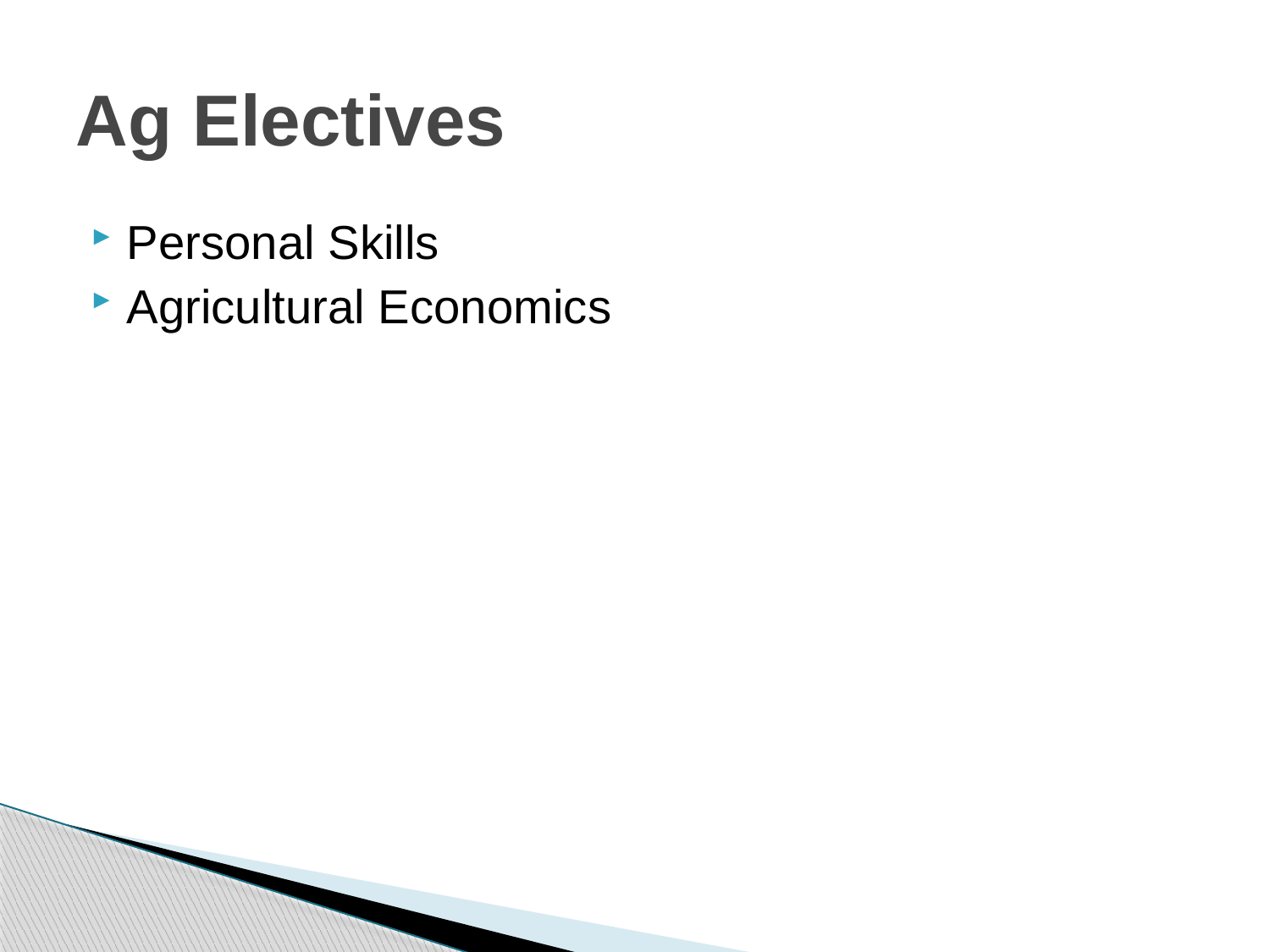

# Ag Electives
Personal Skills
Agricultural Economics